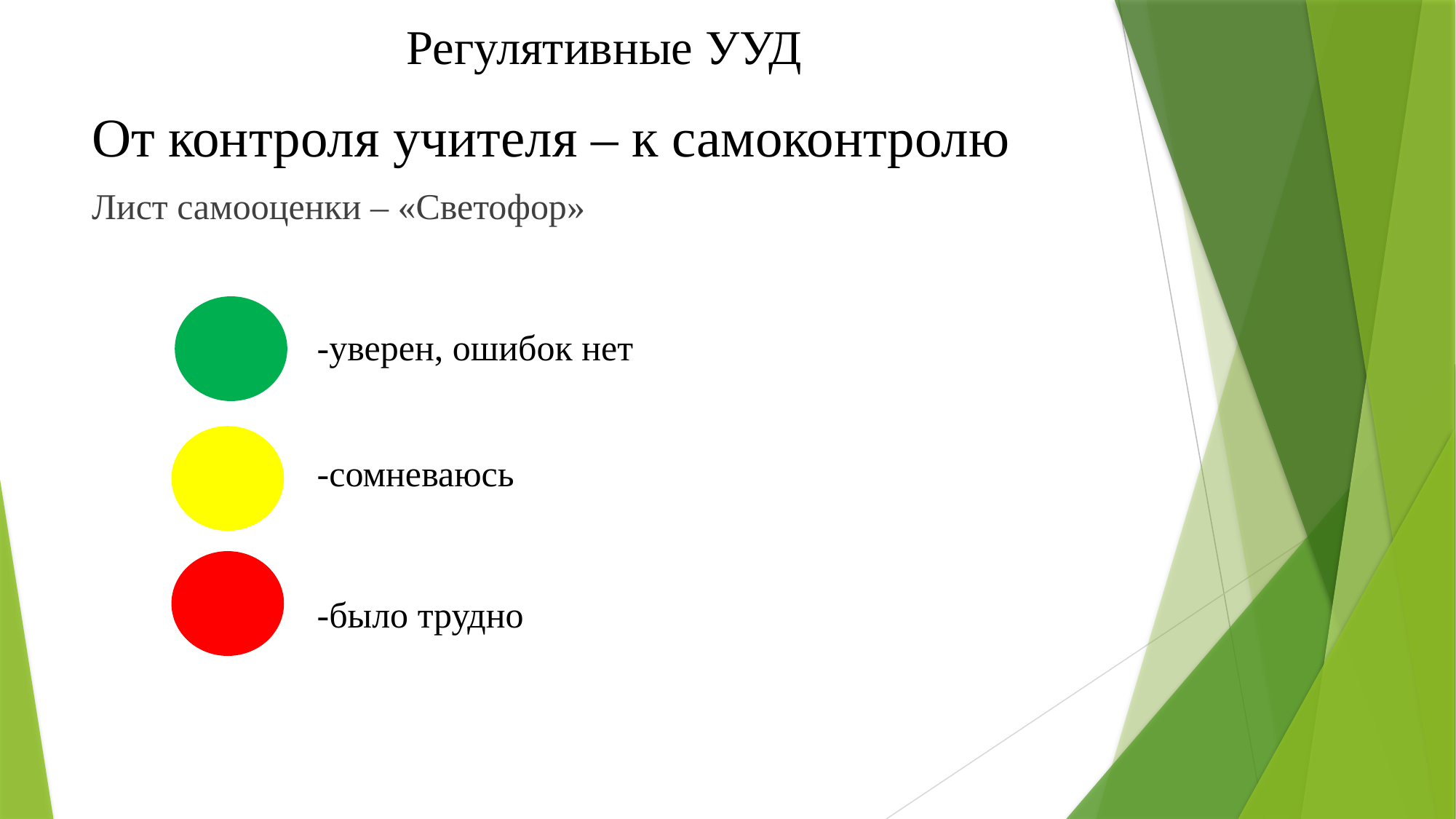

Регулятивные УУД
# От контроля учителя – к самоконтролю
Лист самооценки – «Светофор»

-уверен, ошибок нет

-сомневаюсь

-было трудно